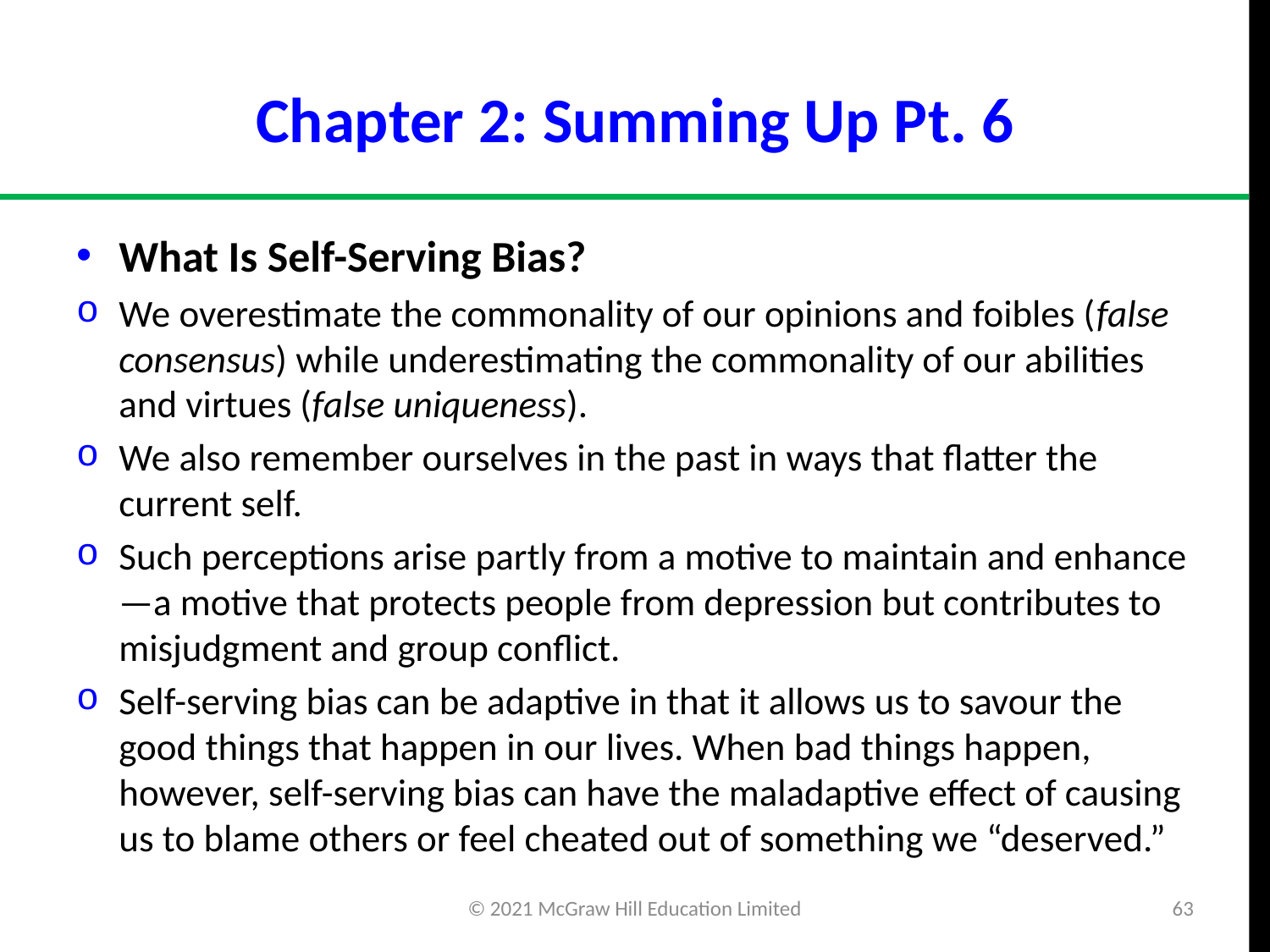

# Chapter 2: Summing Up Pt. 6
What Is Self-Serving Bias?
We overestimate the commonality of our opinions and foibles (false consensus) while underestimating the commonality of our abilities and virtues (false uniqueness).
We also remember ourselves in the past in ways that flatter the current self.
Such perceptions arise partly from a motive to maintain and enhance—a motive that protects people from depression but contributes to misjudgment and group conflict.
Self-serving bias can be adaptive in that it allows us to savour the good things that happen in our lives. When bad things happen, however, self-serving bias can have the maladaptive effect of causing us to blame others or feel cheated out of something we “deserved.”
© 2021 McGraw Hill Education Limited
63